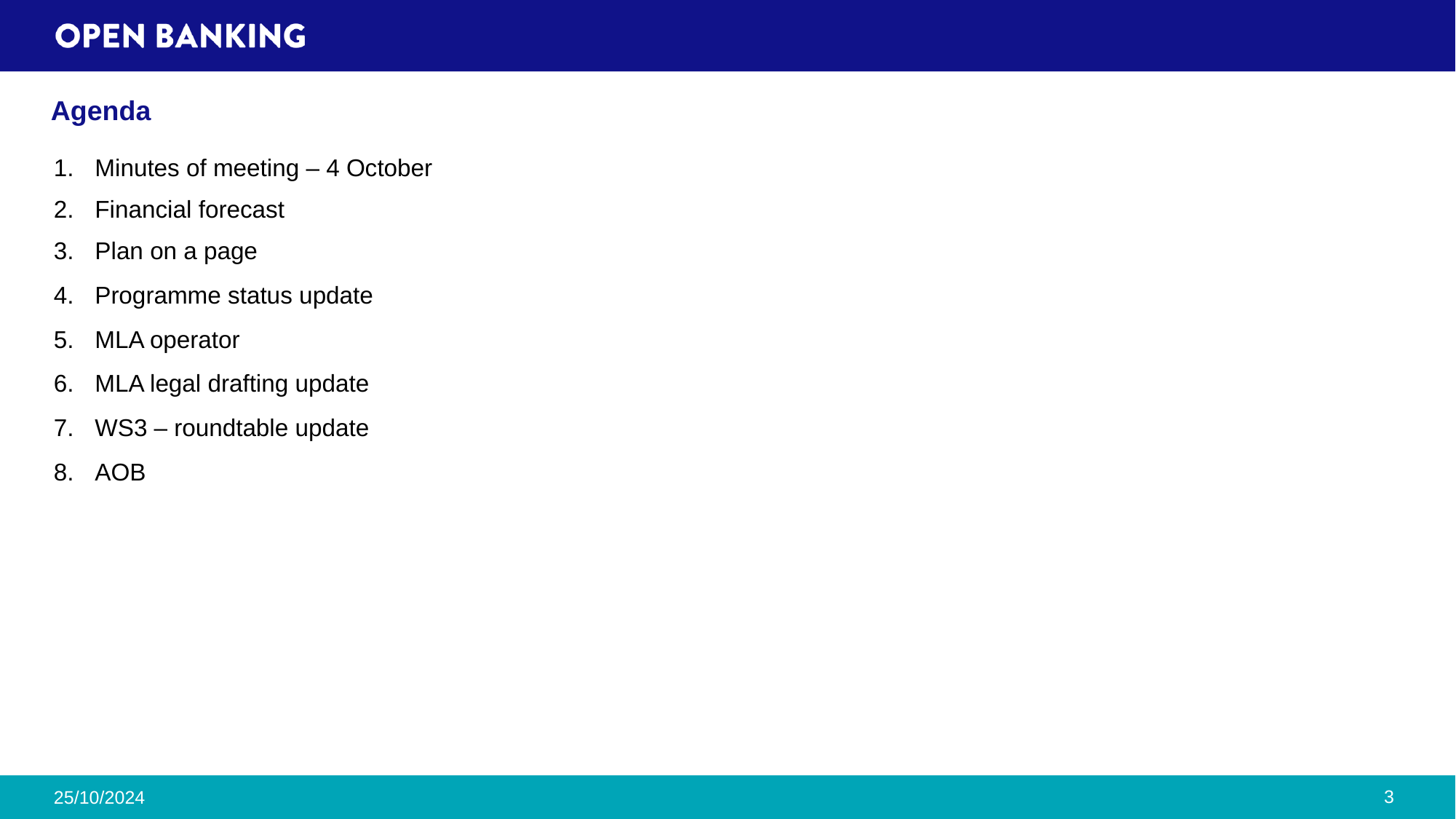

# Agenda
Minutes of meeting – 4 October
Financial forecast
Plan on a page
Programme status update
MLA operator
MLA legal drafting update
WS3 – roundtable update
AOB

3
25/10/2024